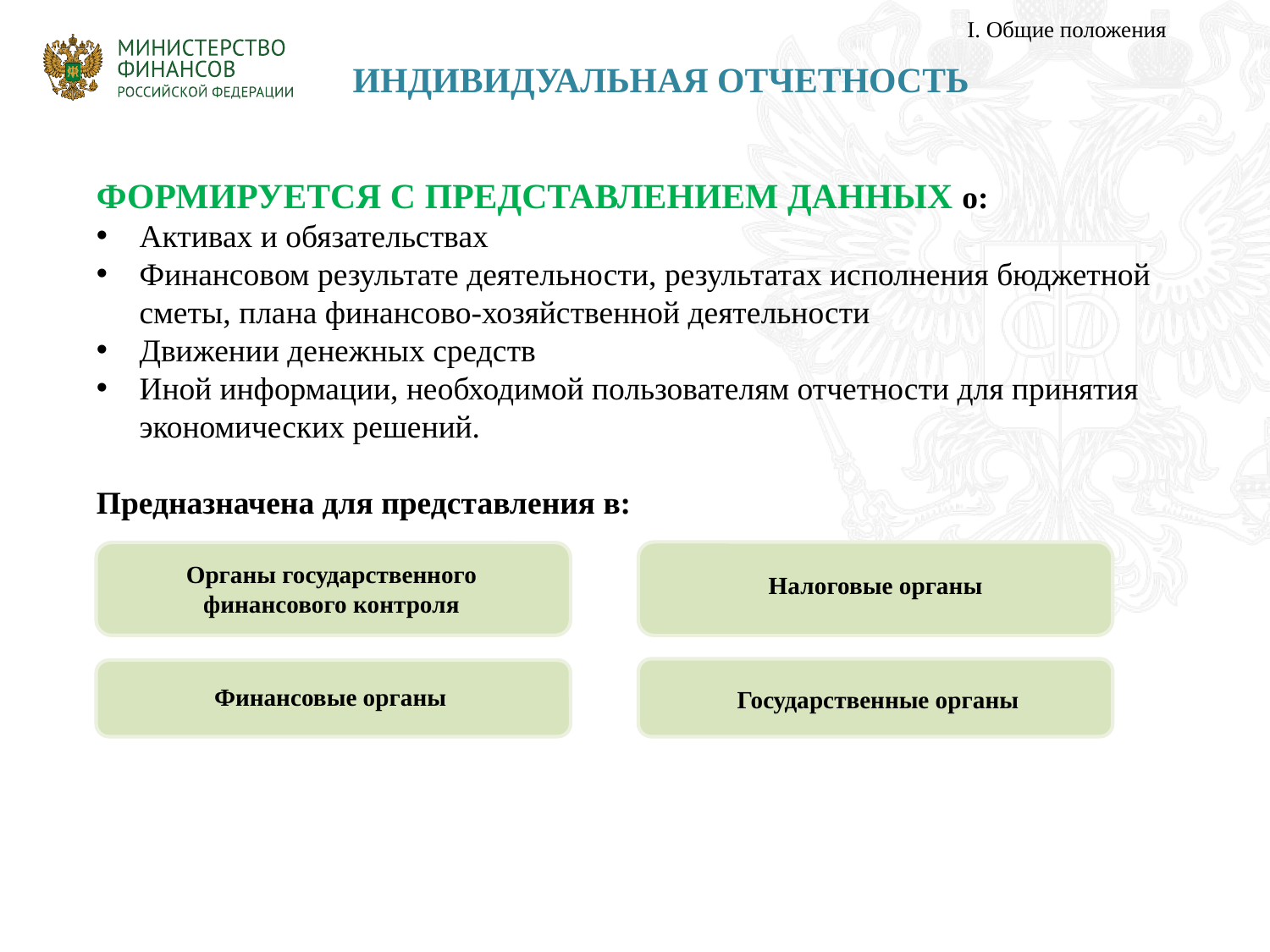

I. Общие положения
# ИНДИВИДУАЛЬНАЯ ОТЧЕТНОСТЬ
ФОРМИРУЕТСЯ С ПРЕДСТАВЛЕНИЕМ ДАННЫХ о:
Активах и обязательствах
Финансовом результате деятельности, результатах исполнения бюджетной сметы, плана финансово-хозяйственной деятельности
Движении денежных средств
Иной информации, необходимой пользователям отчетности для принятия экономических решений.

Предназначена для представления в:

Органы государственного финансового контроля
Налоговые органы

Финансовые органы
Государственные органы